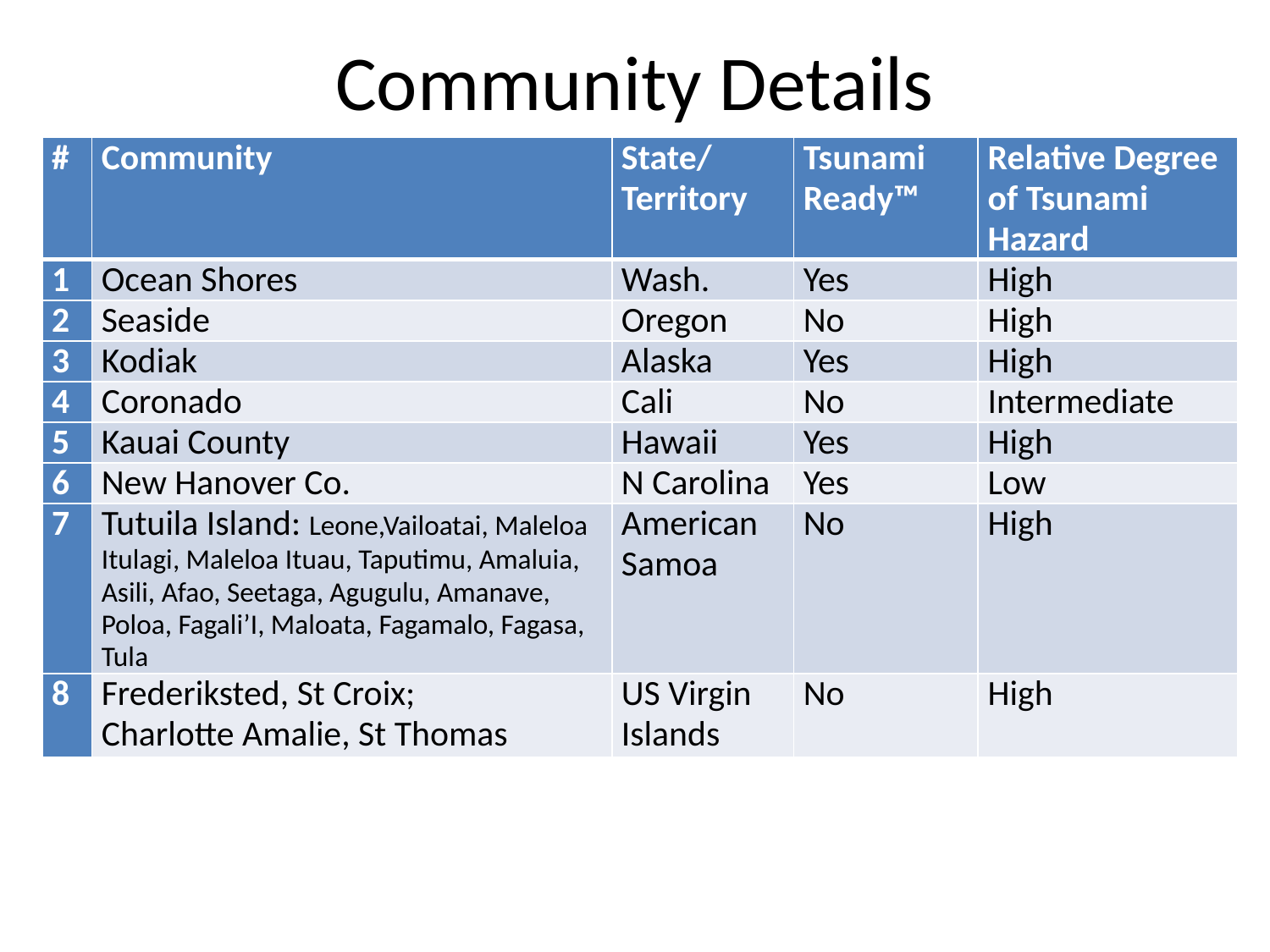

# Community Details
| # | Community | State/ Territory | Tsunami Ready™ | Relative Degree of Tsunami Hazard |
| --- | --- | --- | --- | --- |
| 1 | Ocean Shores | Wash. | Yes | High |
| 2 | Seaside | Oregon | No | High |
| 3 | Kodiak | Alaska | Yes | High |
| 4 | Coronado | Cali | No | Intermediate |
| 5 | Kauai County | Hawaii | Yes | High |
| 6 | New Hanover Co. | N Carolina | Yes | Low |
| 7 | Tutuila Island: Leone,Vailoatai, Maleloa Itulagi, Maleloa Ituau, Taputimu, Amaluia, Asili, Afao, Seetaga, Agugulu, Amanave, Poloa, Fagali’I, Maloata, Fagamalo, Fagasa, Tula | American Samoa | No | High |
| 8 | Frederiksted, St Croix; Charlotte Amalie, St Thomas | US Virgin Islands | No | High |